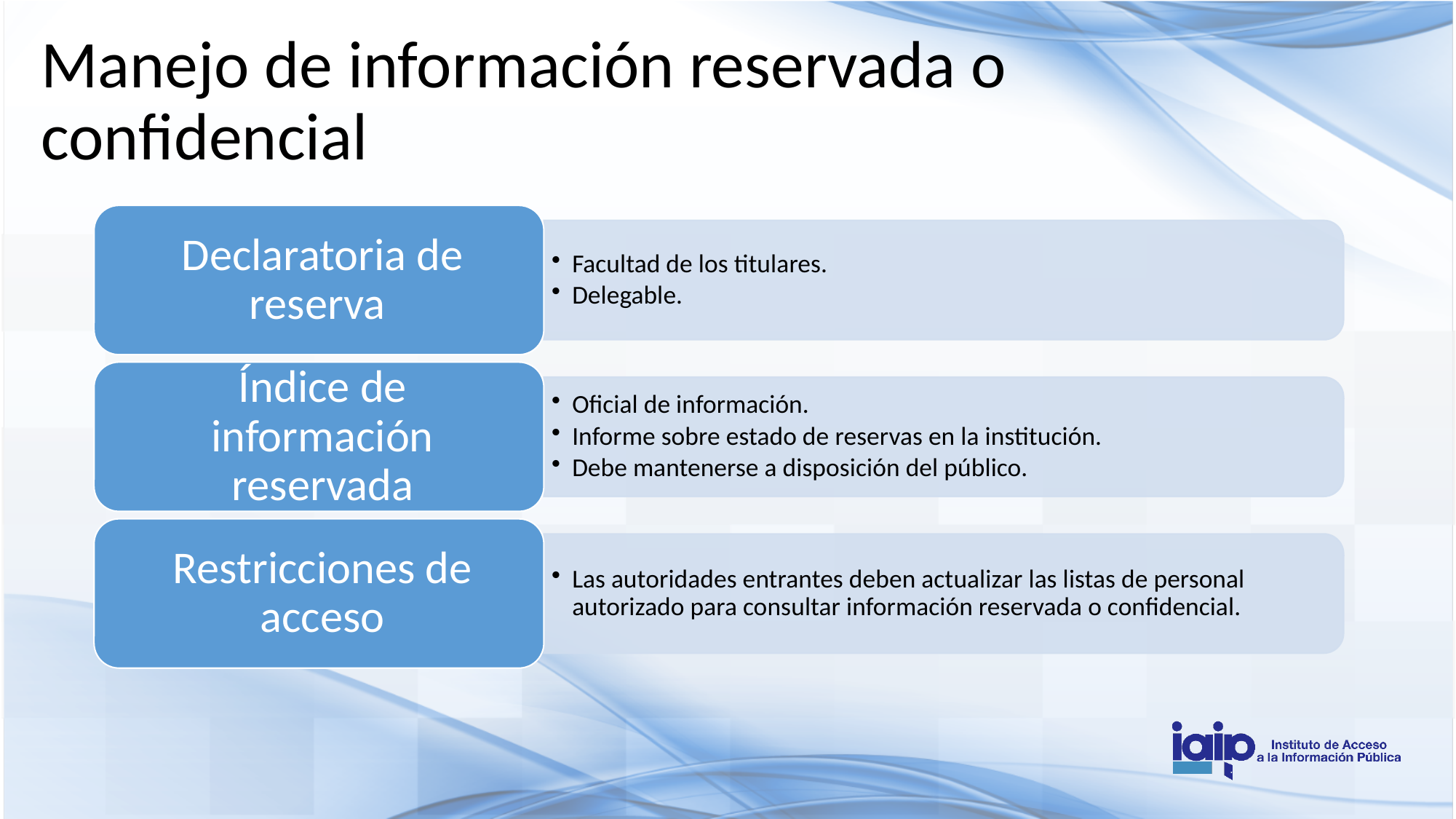

Manejo de información reservada o confidencial
Facultad de los titulares.
Delegable.
Declaratoria de reserva
Oficial de información.
Informe sobre estado de reservas en la institución.
Debe mantenerse a disposición del público.
Índice de información reservada
Las autoridades entrantes deben actualizar las listas de personal autorizado para consultar información reservada o confidencial.
Restricciones de acceso